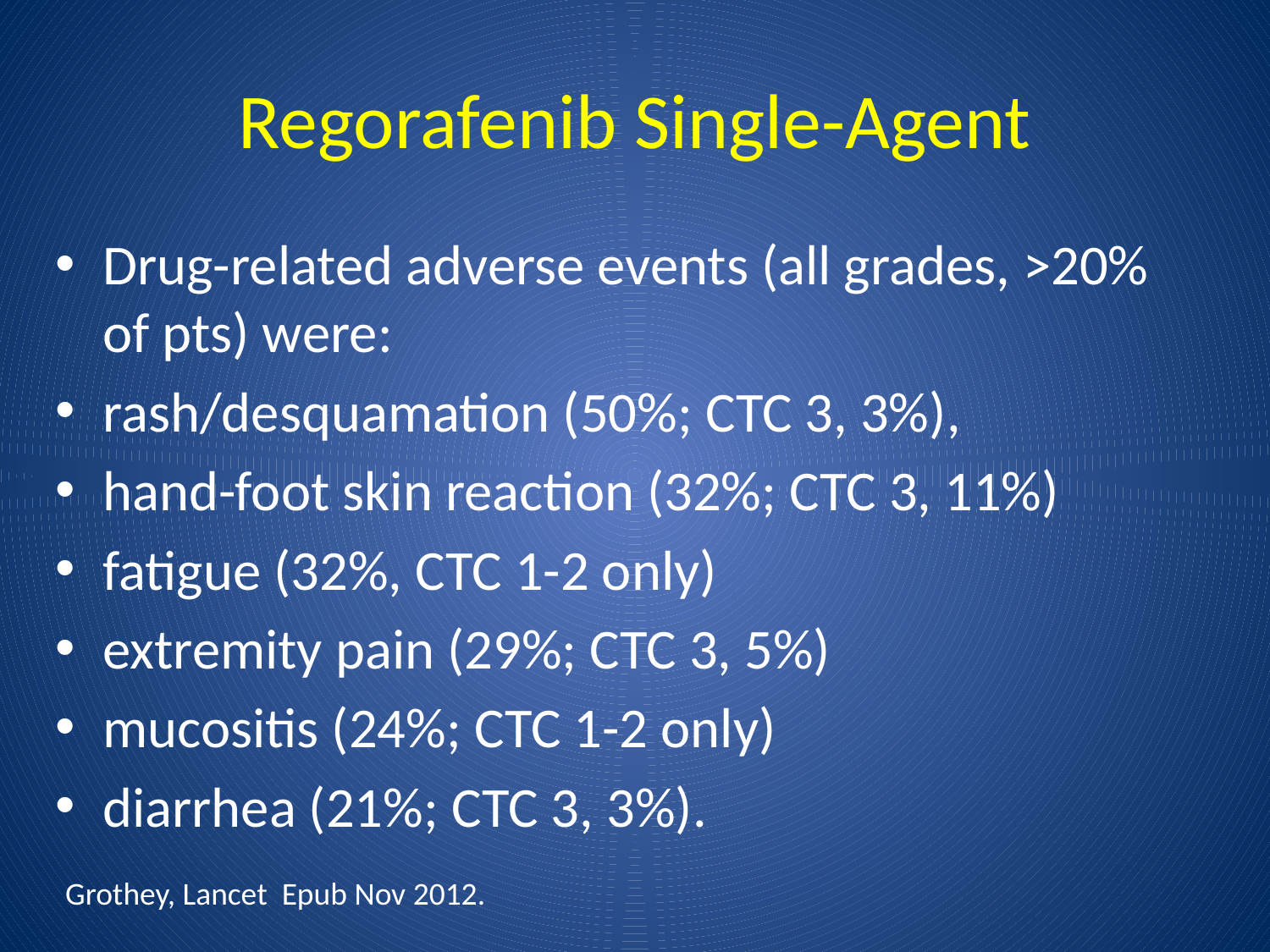

# Regorafenib Single-Agent
Drug-related adverse events (all grades, >20% of pts) were:
rash/desquamation (50%; CTC 3, 3%),
hand-foot skin reaction (32%; CTC 3, 11%)
fatigue (32%, CTC 1-2 only)
extremity pain (29%; CTC 3, 5%)
mucositis (24%; CTC 1-2 only)
diarrhea (21%; CTC 3, 3%).
Grothey, Lancet  Epub Nov 2012.